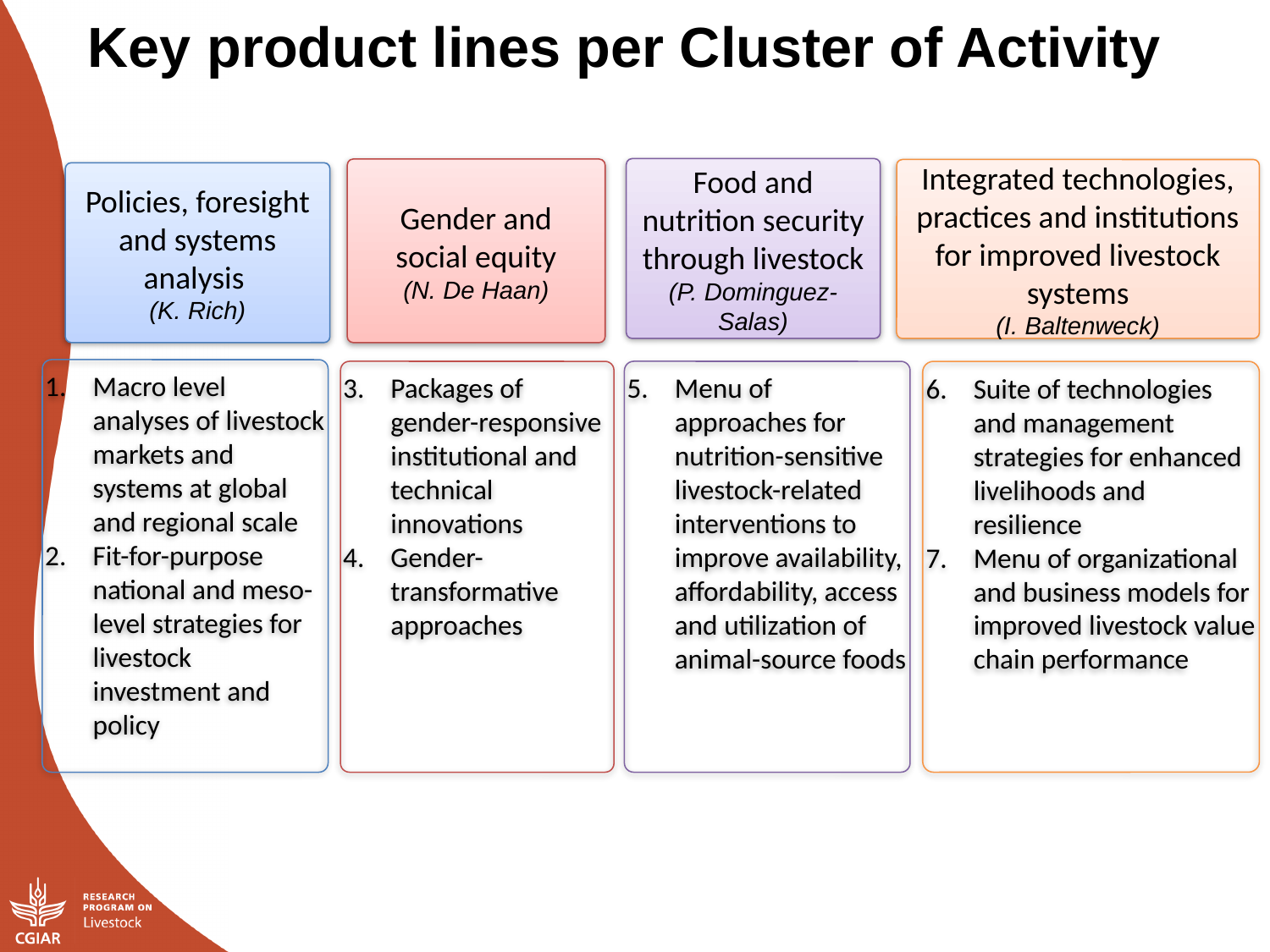

Key product lines per Cluster of Activity
Food and nutrition security through livestock
(P. Dominguez-Salas)
Gender and social equity
(N. De Haan)
Integrated technologies, practices and institutions for improved livestock systems
(I. Baltenweck)
Policies, foresight and systems analysis
(K. Rich)
Macro level analyses of livestock markets and systems at global and regional scale
Fit-for-purpose national and meso-level strategies for livestock investment and policy
Menu of approaches for nutrition-sensitive livestock-related interventions to improve availability, affordability, access and utilization of animal-source foods
Packages of gender-responsive institutional and technical innovations
Gender-transformative approaches
Suite of technologies and management strategies for enhanced livelihoods and resilience
Menu of organizational and business models for improved livestock value chain performance